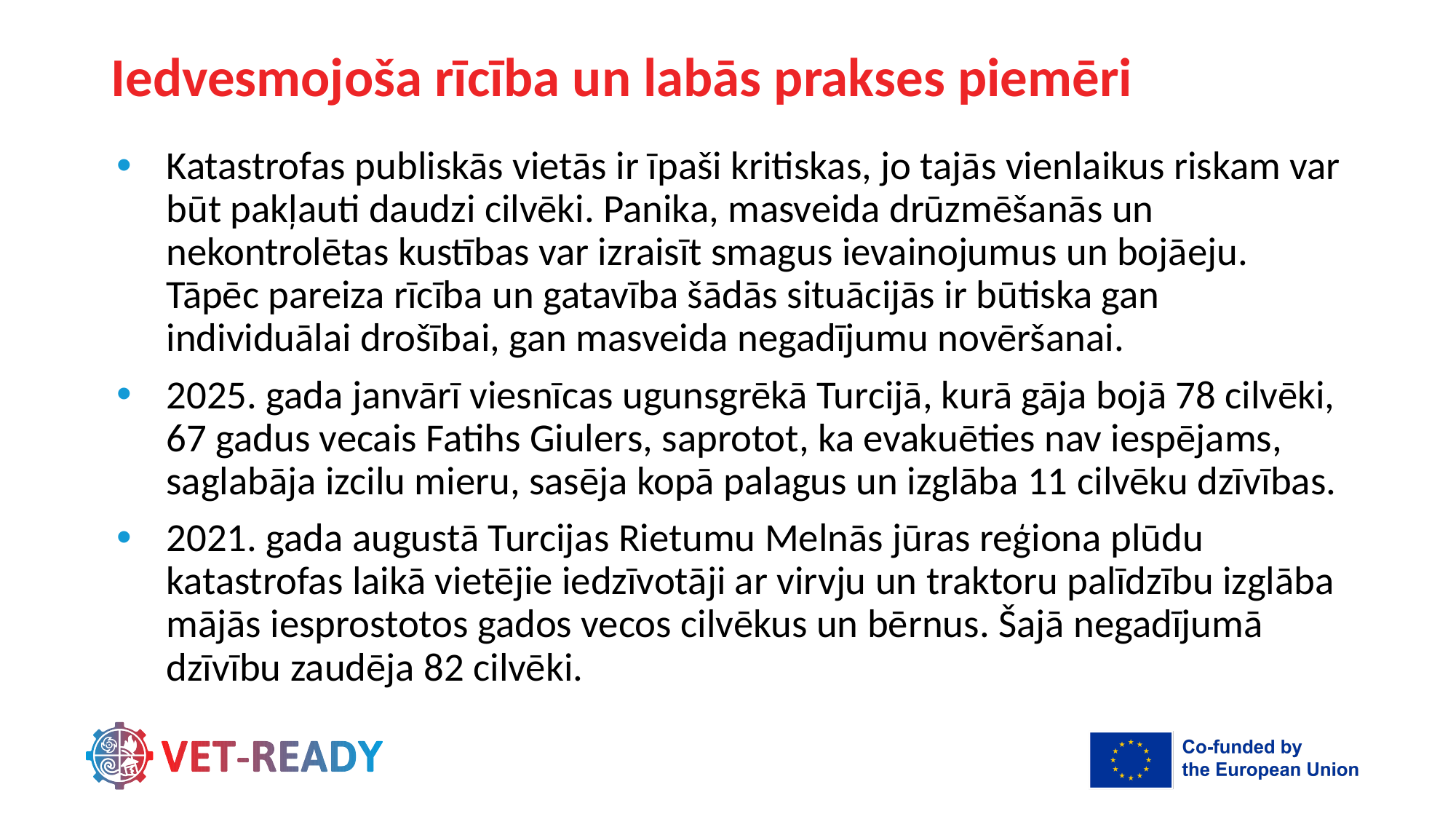

# Iedvesmojoša rīcība un labās prakses piemēri
Katastrofas publiskās vietās ir īpaši kritiskas, jo tajās vienlaikus riskam var būt pakļauti daudzi cilvēki. Panika, masveida drūzmēšanās un nekontrolētas kustības var izraisīt smagus ievainojumus un bojāeju. Tāpēc pareiza rīcība un gatavība šādās situācijās ir būtiska gan individuālai drošībai, gan masveida negadījumu novēršanai.
2025. gada janvārī viesnīcas ugunsgrēkā Turcijā, kurā gāja bojā 78 cilvēki, 67 gadus vecais Fatihs Giulers, saprotot, ka evakuēties nav iespējams, saglabāja izcilu mieru, sasēja kopā palagus un izglāba 11 cilvēku dzīvības.
2021. gada augustā Turcijas Rietumu Melnās jūras reģiona plūdu katastrofas laikā vietējie iedzīvotāji ar virvju un traktoru palīdzību izglāba mājās iesprostotos gados vecos cilvēkus un bērnus. Šajā negadījumā dzīvību zaudēja 82 cilvēki.